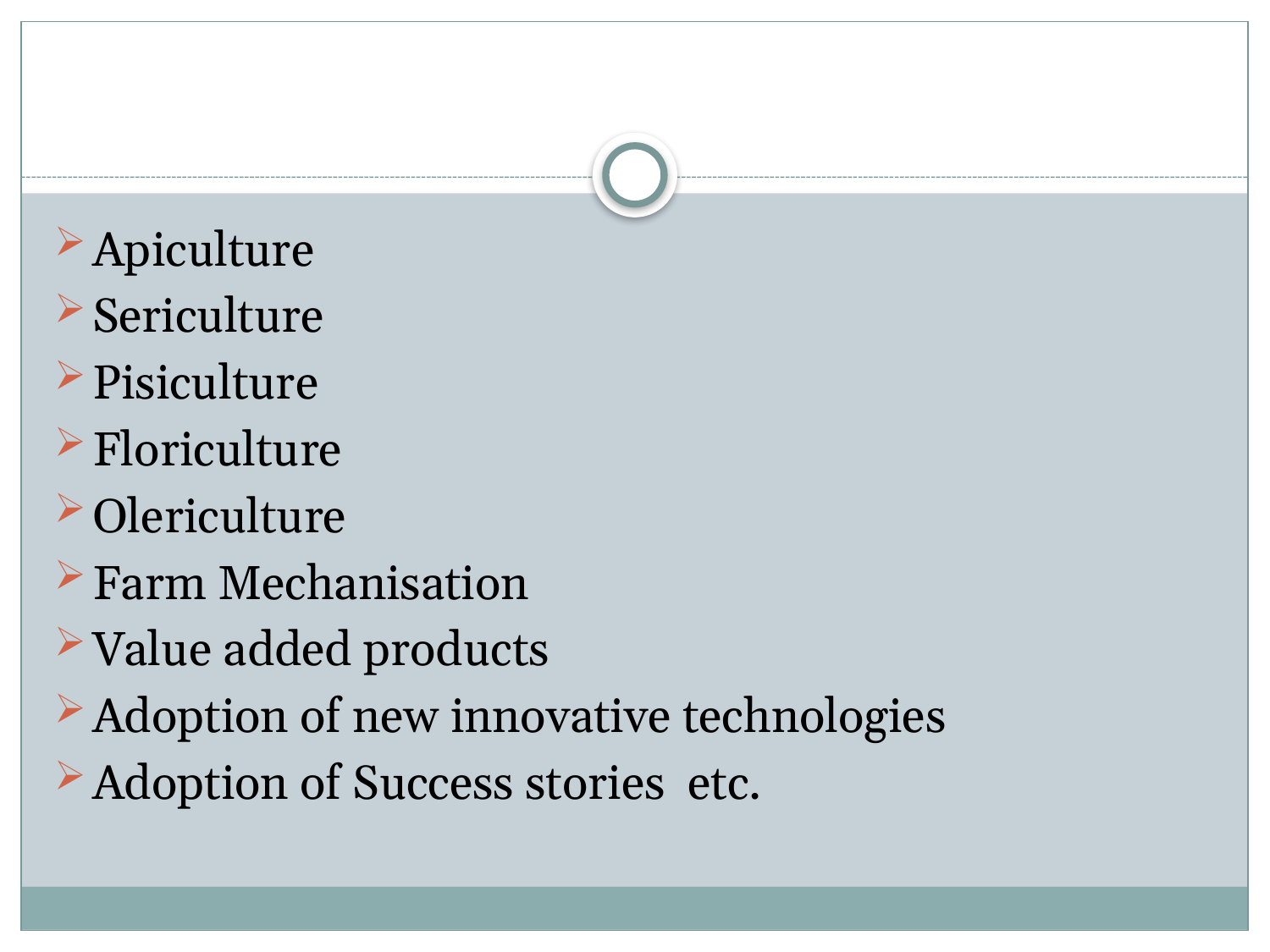

#
Apiculture
Sericulture
Pisiculture
Floriculture
Olericulture
Farm Mechanisation
Value added products
Adoption of new innovative technologies
Adoption of Success stories  etc.